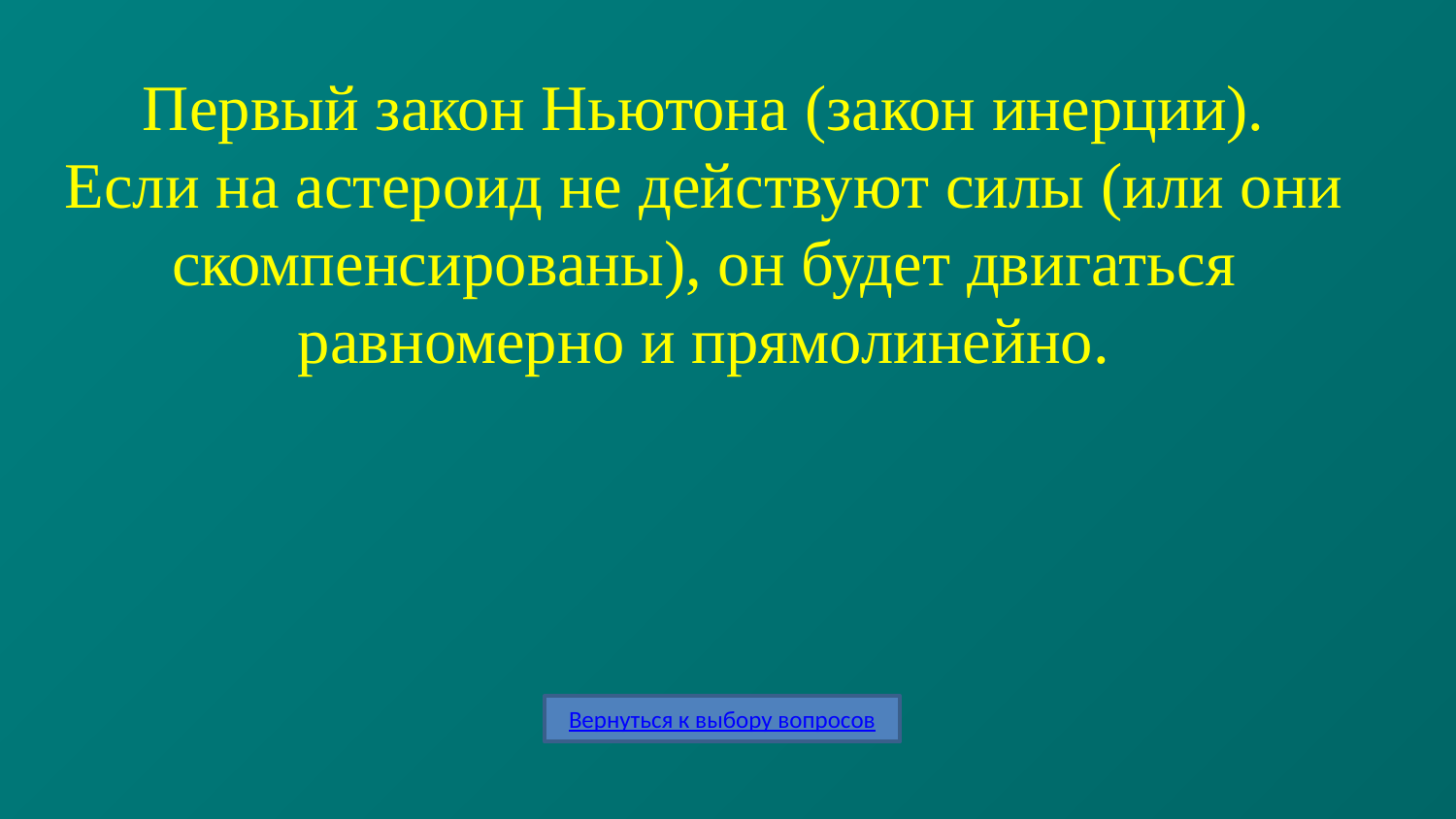

# Первый закон Ньютона (закон инерции). Если на астероид не действуют силы (или они скомпенсированы), он будет двигаться равномерно и прямолинейно.